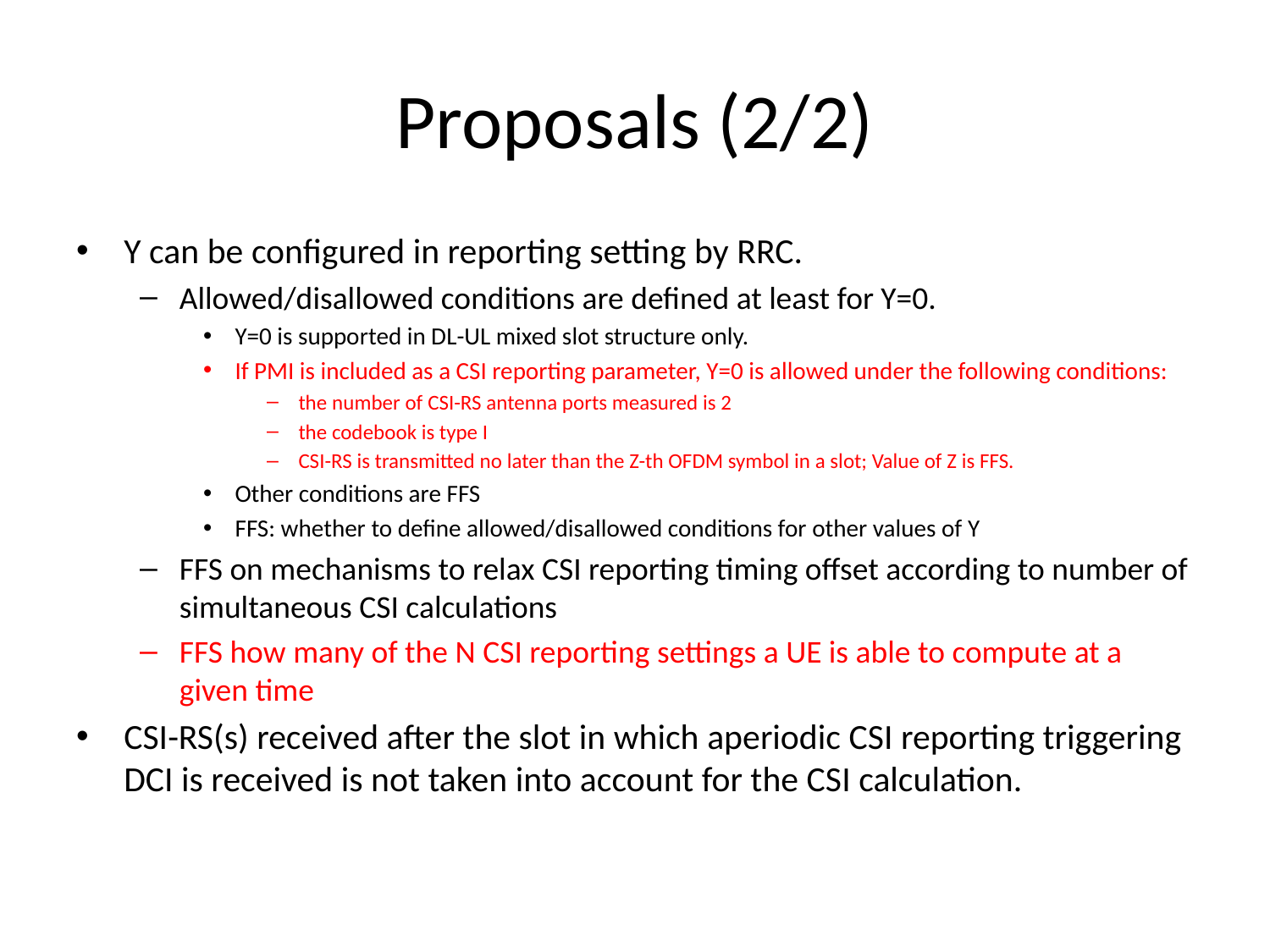

# Proposals (2/2)
Y can be configured in reporting setting by RRC.
Allowed/disallowed conditions are defined at least for Y=0.
Y=0 is supported in DL-UL mixed slot structure only.
If PMI is included as a CSI reporting parameter, Y=0 is allowed under the following conditions:
the number of CSI-RS antenna ports measured is 2
the codebook is type I
CSI-RS is transmitted no later than the Z-th OFDM symbol in a slot; Value of Z is FFS.
Other conditions are FFS
FFS: whether to define allowed/disallowed conditions for other values of Y
FFS on mechanisms to relax CSI reporting timing offset according to number of simultaneous CSI calculations
FFS how many of the N CSI reporting settings a UE is able to compute at a given time
CSI-RS(s) received after the slot in which aperiodic CSI reporting triggering DCI is received is not taken into account for the CSI calculation.